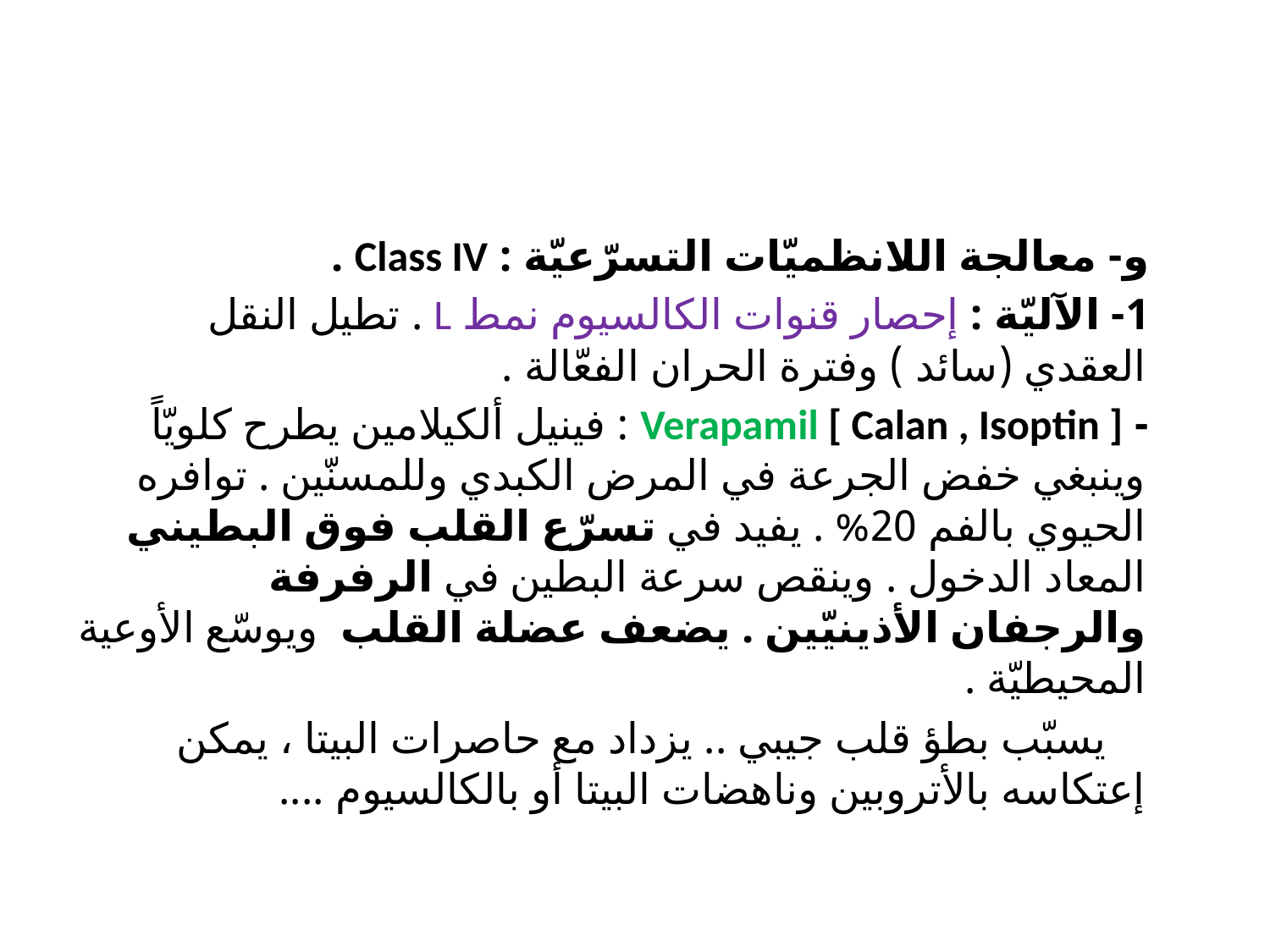

#
    و- معالجة اللانظميّات التسرّعيّة : Class IV .
    1- الآليّة : إحصار قنوات الكالسيوم نمط L . تطيل النقل العقدي (سائد ) وفترة الحران الفعّالة .
    - Verapamil [ Calan , Isoptin ] : فينيل ألكيلامين يطرح كلويّاً وينبغي خفض الجرعة في المرض الكبدي وللمسنّين . توافره الحيوي بالفم 20% . يفيد في تسرّع القلب فوق البطيني المعاد الدخول . وينقص سرعة البطين في الرفرفة والرجفان الأذينيّين . يضعف عضلة القلب  ويوسّع الأوعية المحيطيّة .
        يسبّب بطؤ قلب جيبي .. يزداد مع حاصرات البيتا ، يمكن إعتكاسه بالأتروبين وناهضات البيتا أو بالكالسيوم ....